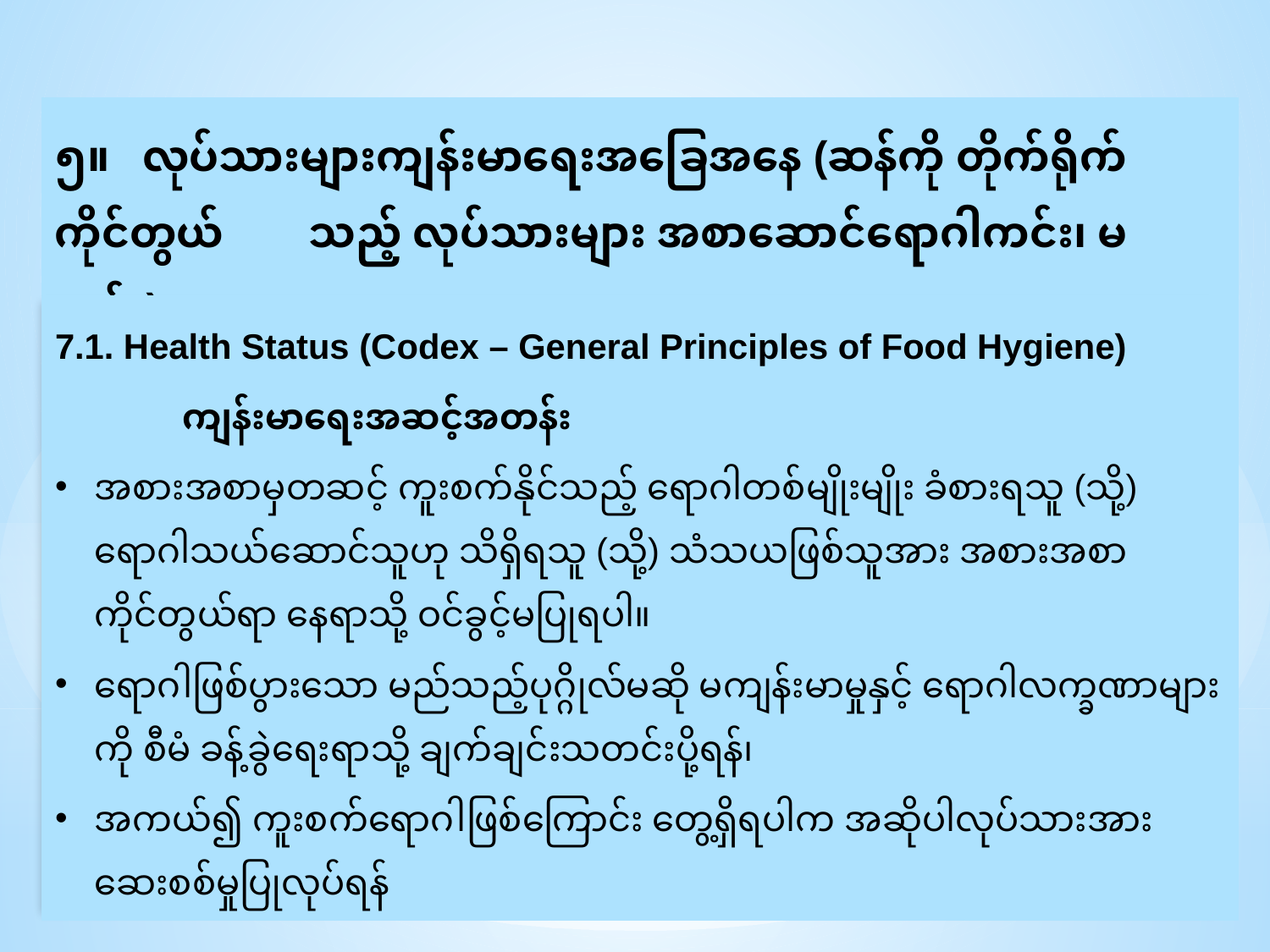

၅။ 	လုပ်သားများကျန်းမာရေးအခြေအနေ (ဆန်ကို တိုက်ရိုက်ကိုင်တွယ် 	သည့် လုပ်သားများ အစာဆောင်ရောဂါကင်း၊ မကင်း)
7.1. Health Status (Codex – General Principles of Food Hygiene)
	ကျန်းမာရေးအဆင့်အတန်း
အစားအစာမှတဆင့် ကူးစက်နိုင်သည့် ရောဂါတစ်မျိုးမျိုး ခံစားရသူ (သို့) ရောဂါသယ်ဆောင်သူဟု သိရှိရသူ (သို့) သံသယဖြစ်သူအား အစားအစာကိုင်တွယ်ရာ နေရာသို့ ဝင်ခွင့်မပြုရပါ။
ရောဂါဖြစ်ပွားသော မည်သည့်ပုဂ္ဂိုလ်မဆို မကျန်းမာမှုနှင့် ရောဂါလက္ခဏာများကို စီမံ ခန့်ခွဲရေးရာသို့ ချက်ချင်းသတင်းပို့ရန်၊
အကယ်၍ ကူးစက်ရောဂါဖြစ်ကြောင်း တွေ့ရှိရပါက အဆိုပါလုပ်သားအား ဆေးစစ်မှုပြုလုပ်ရန်
53